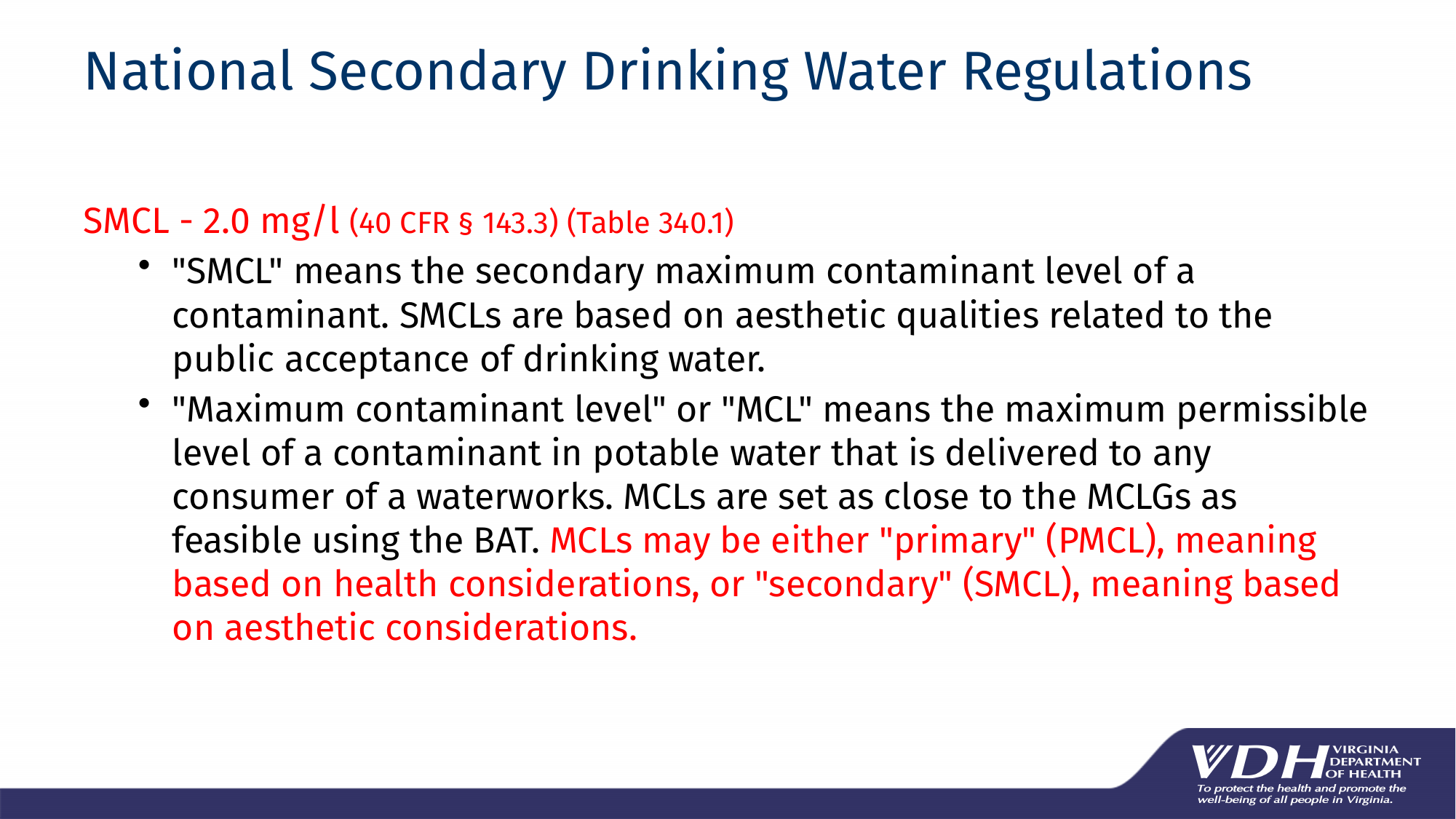

# National Secondary Drinking Water Regulations
SMCL - 2.0 mg/l (40 CFR § 143.3) (Table 340.1)
"SMCL" means the secondary maximum contaminant level of a contaminant. SMCLs are based on aesthetic qualities related to the public acceptance of drinking water.
"Maximum contaminant level" or "MCL" means the maximum permissible level of a contaminant in potable water that is delivered to any consumer of a waterworks. MCLs are set as close to the MCLGs as feasible using the BAT. MCLs may be either "primary" (PMCL), meaning based on health considerations, or "secondary" (SMCL), meaning based on aesthetic considerations.
8